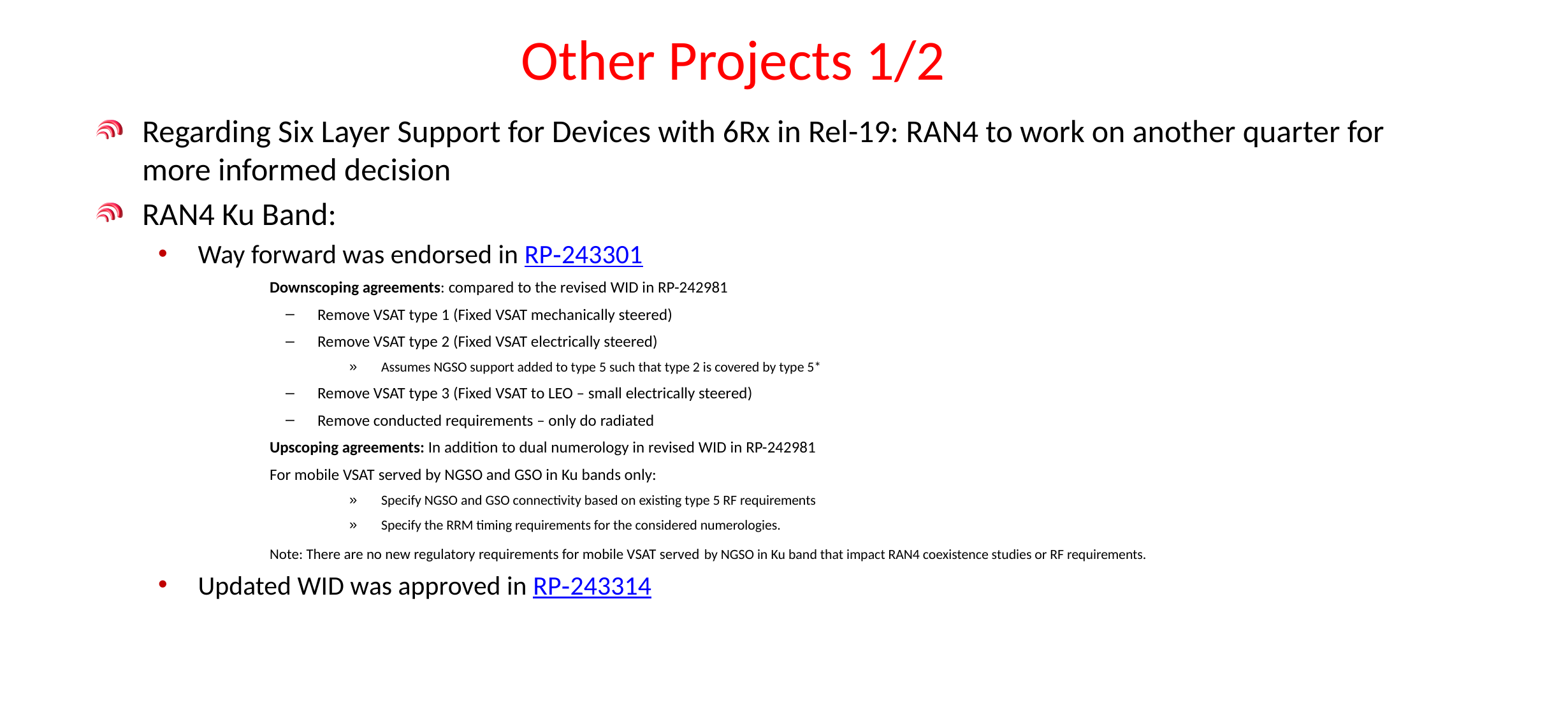

# Other Projects 1/2
Regarding Six Layer Support for Devices with 6Rx in Rel-19: RAN4 to work on another quarter for more informed decision
RAN4 Ku Band:
Way forward was endorsed in RP‑243301
Downscoping agreements: compared to the revised WID in RP-242981
Remove VSAT type 1 (Fixed VSAT mechanically steered)
Remove VSAT type 2 (Fixed VSAT electrically steered)
Assumes NGSO support added to type 5 such that type 2 is covered by type 5*
Remove VSAT type 3 (Fixed VSAT to LEO – small electrically steered)
Remove conducted requirements – only do radiated
Upscoping agreements: In addition to dual numerology in revised WID in RP-242981
For mobile VSAT served by NGSO and GSO in Ku bands only:
Specify NGSO and GSO connectivity based on existing type 5 RF requirements
Specify the RRM timing requirements for the considered numerologies.
Note: There are no new regulatory requirements for mobile VSAT served by NGSO in Ku band that impact RAN4 coexistence studies or RF requirements.
Updated WID was approved in RP‑243314